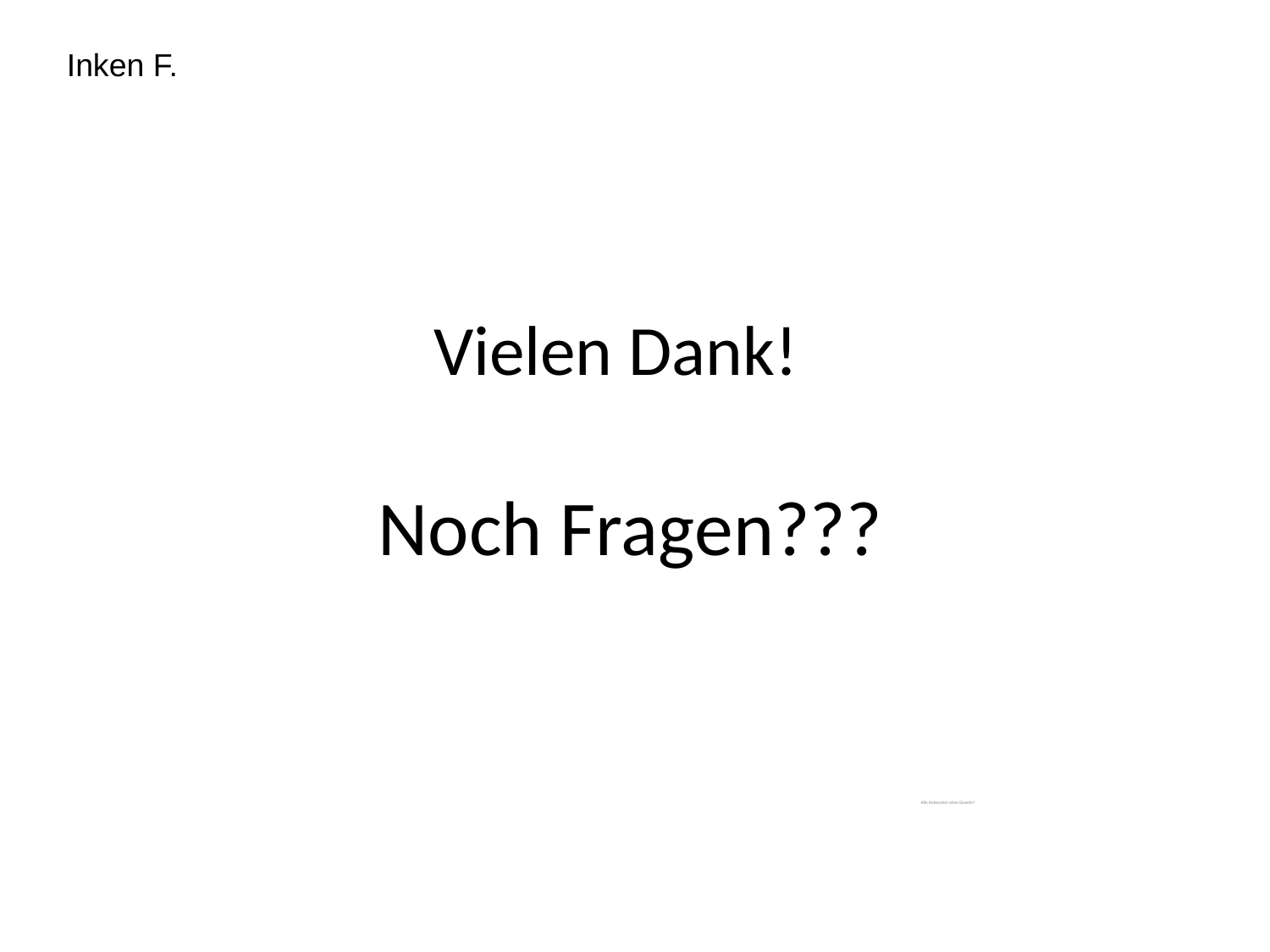

Inken F.
Vielen Dank!
# Noch Fragen???
Alle Antworten ohne Gewehr!